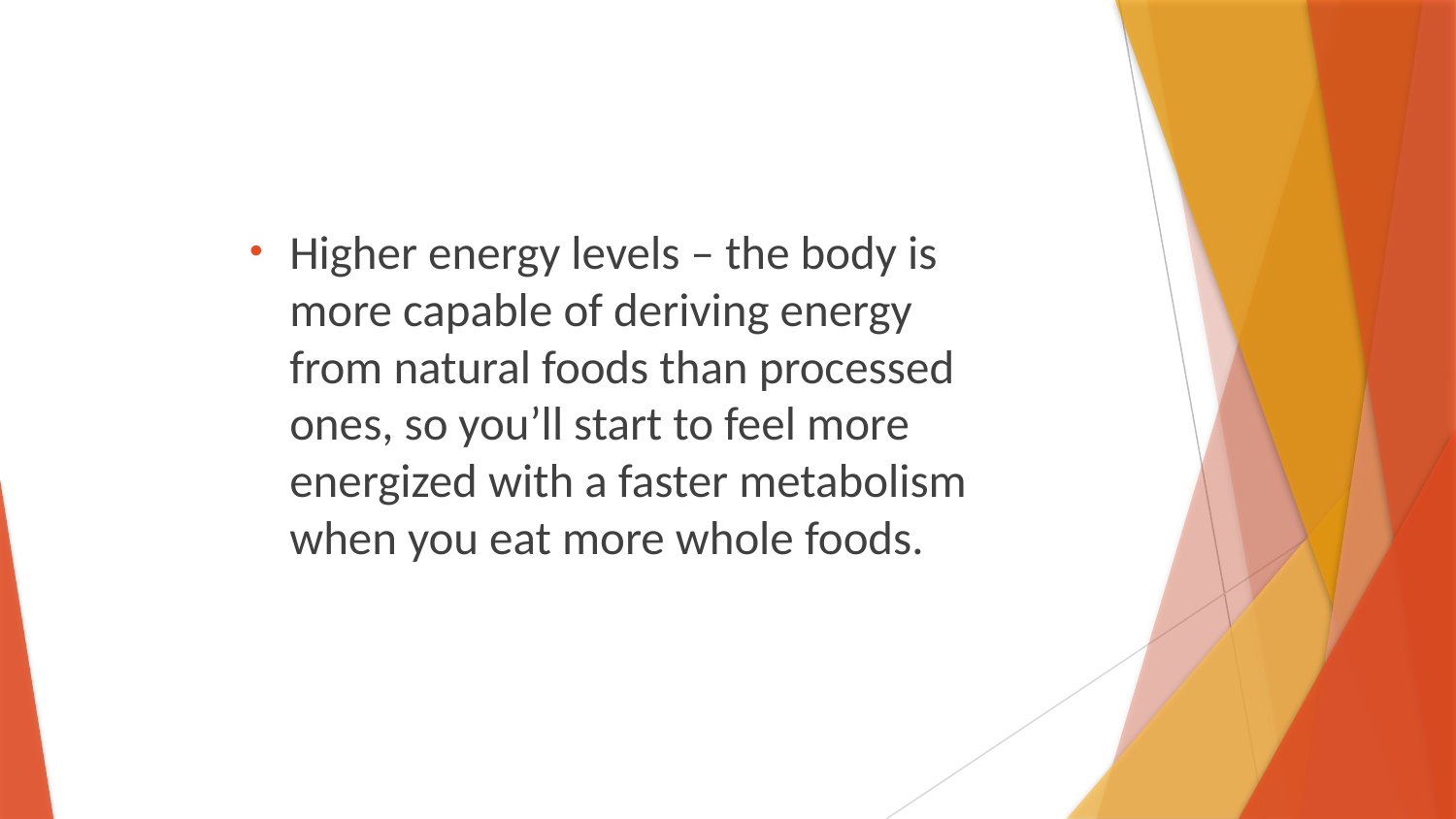

Higher energy levels – the body is more capable of deriving energy from natural foods than processed ones, so you’ll start to feel more energized with a faster metabolism when you eat more whole foods.